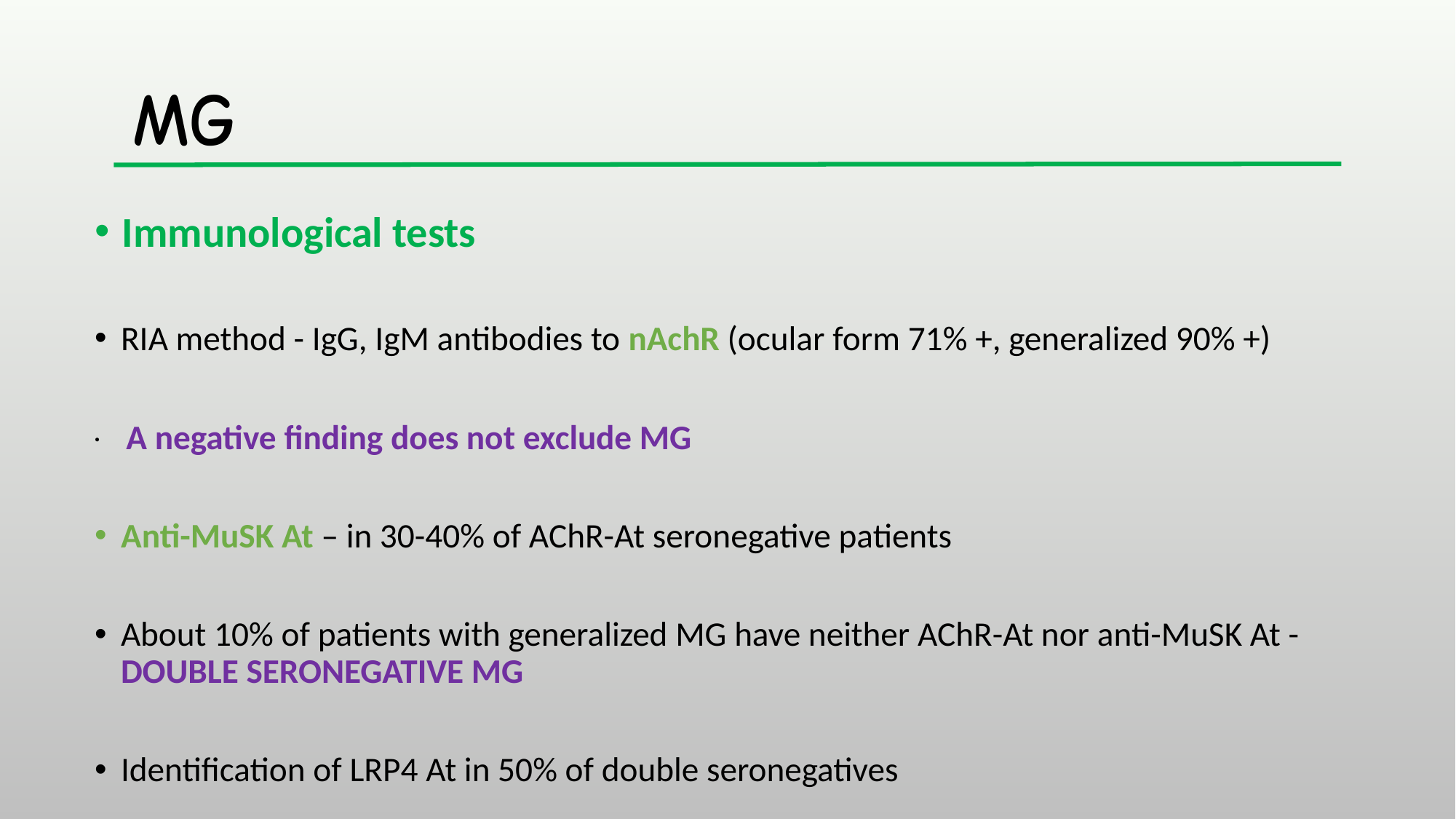

# MG

Immunological tests

RIA method - IgG, IgM antibodies to nAchR (ocular form 71% +, generalized 90% +)

    A negative finding does not exclude MG

Anti-MuSK At – in 30-40% of AChR-At seronegative patients

About 10% of patients with generalized MG have neither AChR-At nor anti-MuSK At -     DOUBLE SERONEGATIVE MG

Identification of LRP4 At in 50% of double seronegatives